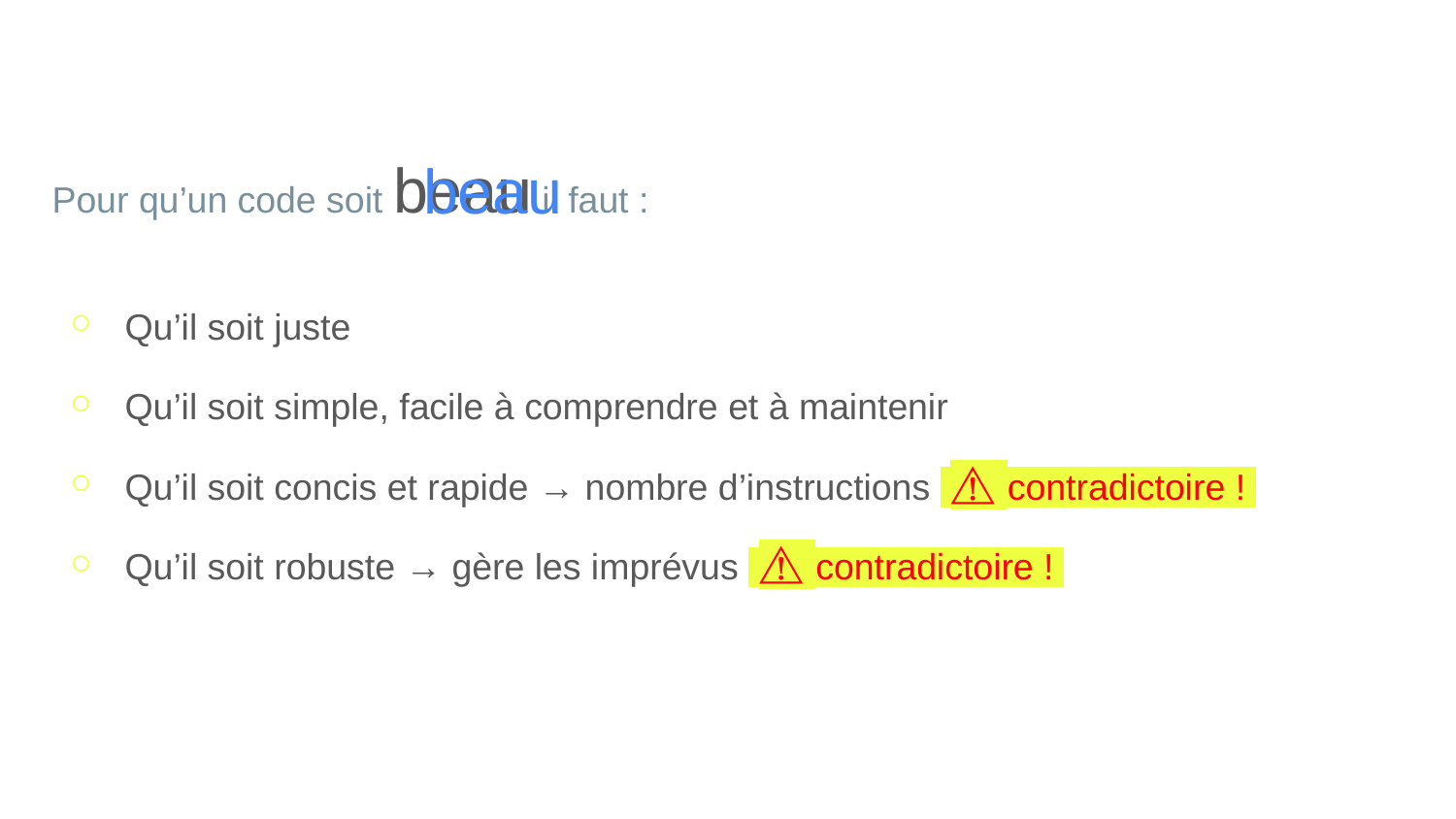

Pour qu’un code soit beau il faut :

Qu’il soit juste
Qu’il soit simple, facile à comprendre et à maintenir
Qu’il soit concis et rapide → nombre d’instructions  ⚠ contradictoire !
Qu’il soit robuste → gère les imprévus  ⚠ contradictoire !
beau